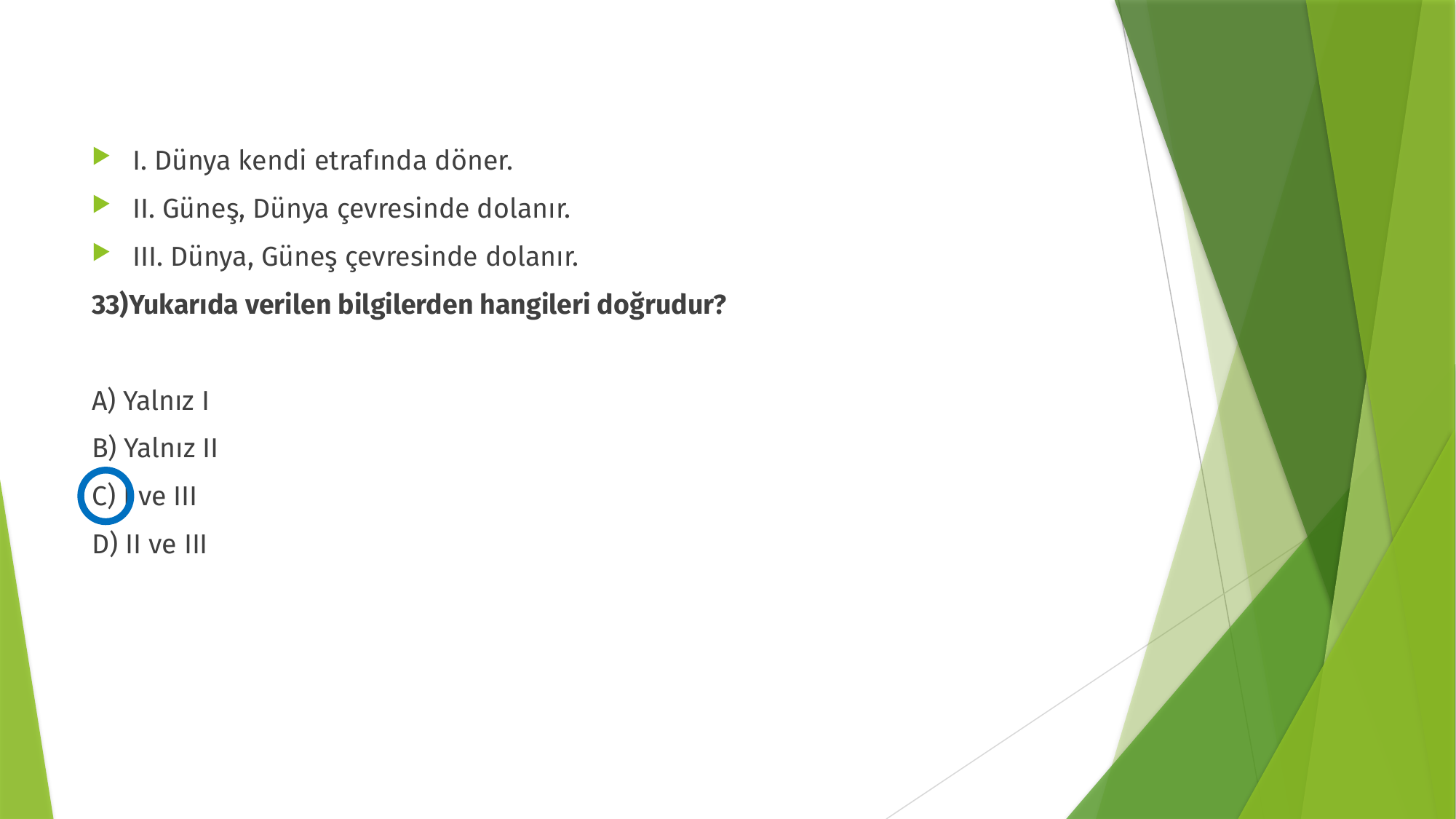

I. Dünya kendi etrafında döner.
II. Güneş, Dünya çevresinde dolanır.
III. Dünya, Güneş çevresinde dolanır.
33)Yukarıda verilen bilgilerden hangileri doğrudur?

A) Yalnız I
B) Yalnız II
C) I ve III
D) II ve III